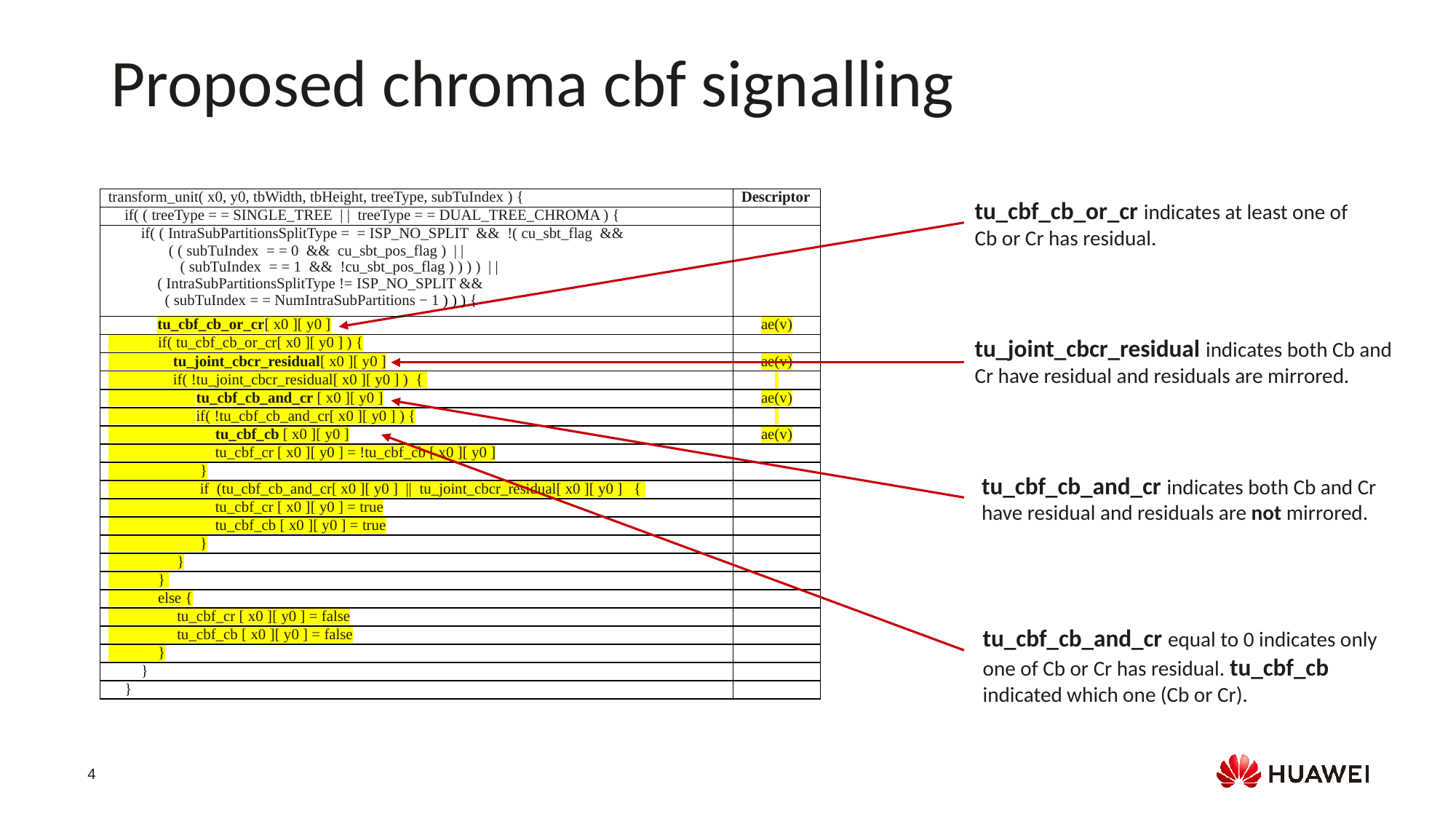

# Proposed chroma cbf signalling
| transform\_unit( x0, y0, tbWidth, tbHeight, treeType, subTuIndex ) { | Descriptor |
| --- | --- |
| if( ( treeType = = SINGLE\_TREE | | treeType = = DUAL\_TREE\_CHROMA ) { |  |
| if( ( IntraSubPartitionsSplitType =  = ISP\_NO\_SPLIT && !( cu\_sbt\_flag && ( ( subTuIndex  = = 0  &&  cu\_sbt\_pos\_flag )  | |  ( subTuIndex  = = 1  &&  !cu\_sbt\_pos\_flag ) ) ) )  | |  ( IntraSubPartitionsSplitType != ISP\_NO\_SPLIT && ( subTuIndex = = NumIntraSubPartitions − 1 ) ) ) { |  |
| tu\_cbf\_cb\_or\_cr[ x0 ][ y0 ] | ae(v) |
| if( tu\_cbf\_cb\_or\_cr[ x0 ][ y0 ] ) { |  |
| tu\_joint\_cbcr\_residual[ x0 ][ y0 ] | ae(v) |
| if( !tu\_joint\_cbcr\_residual[ x0 ][ y0 ] ) { |  |
| tu\_cbf\_cb\_and\_cr [ x0 ][ y0 ] | ae(v) |
| if( !tu\_cbf\_cb\_and\_cr[ x0 ][ y0 ] ) { |  |
| tu\_cbf\_cb [ x0 ][ y0 ] | ae(v) |
| tu\_cbf\_cr [ x0 ][ y0 ] = !tu\_cbf\_cb [ x0 ][ y0 ] |  |
| } |  |
| if (tu\_cbf\_cb\_and\_cr[ x0 ][ y0 ] || tu\_joint\_cbcr\_residual[ x0 ][ y0 ] { |  |
| tu\_cbf\_cr [ x0 ][ y0 ] = true |  |
| tu\_cbf\_cb [ x0 ][ y0 ] = true |  |
| } |  |
| } |  |
| } |  |
| else { |  |
| tu\_cbf\_cr [ x0 ][ y0 ] = false |  |
| tu\_cbf\_cb [ x0 ][ y0 ] = false |  |
| } |  |
| } |  |
| } |  |
tu_cbf_cb_or_cr indicates at least one of Cb or Cr has residual.
tu_joint_cbcr_residual indicates both Cb and Cr have residual and residuals are mirrored.
tu_cbf_cb_and_cr indicates both Cb and Cr have residual and residuals are not mirrored.
tu_cbf_cb_and_cr equal to 0 indicates only one of Cb or Cr has residual. tu_cbf_cb indicated which one (Cb or Cr).